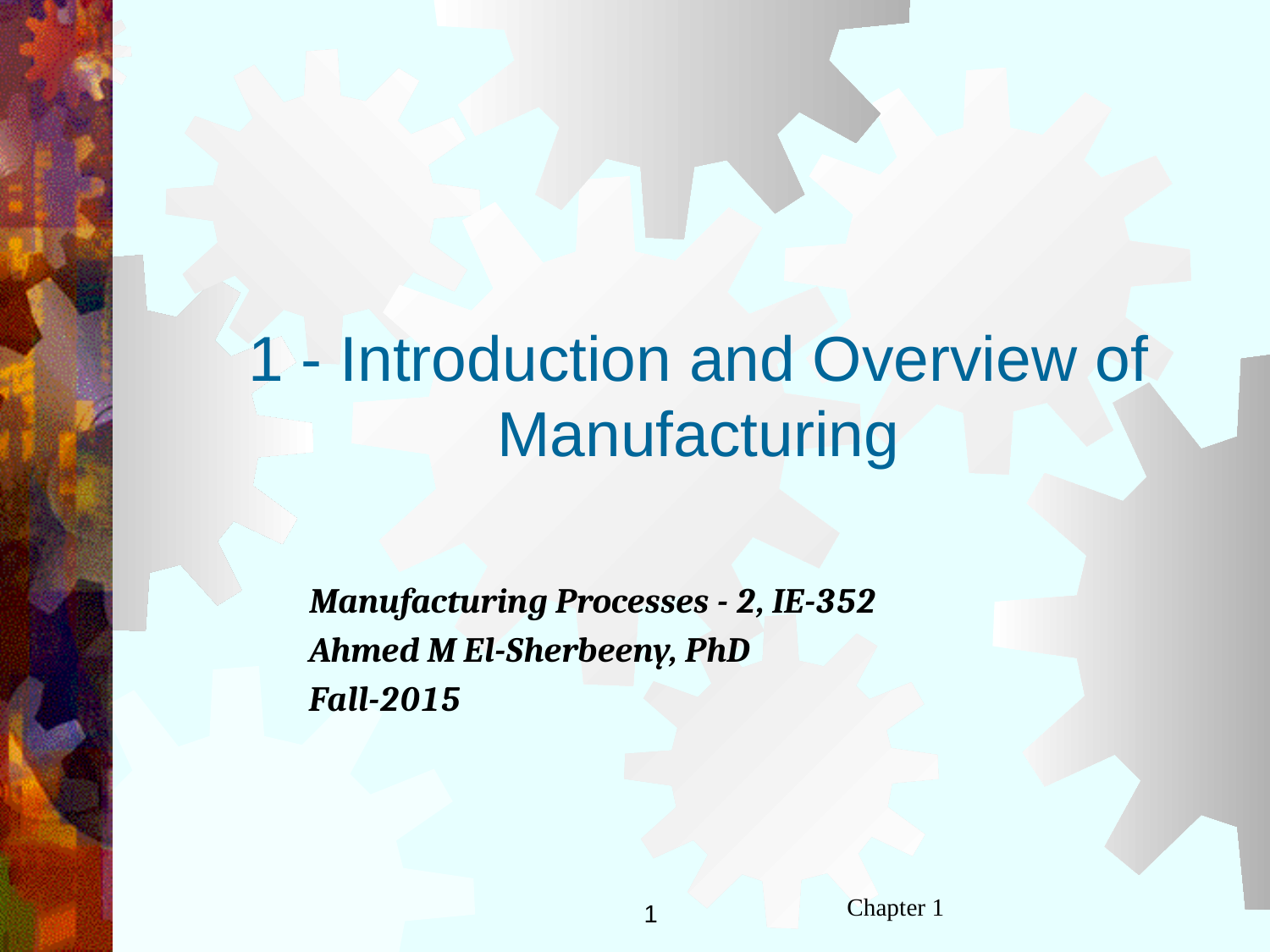

# 1 - Introduction and Overview of Manufacturing
Manufacturing Processes - 2, IE-352
Ahmed M El-Sherbeeny, PhD
Fall-2015
1
Chapter 1